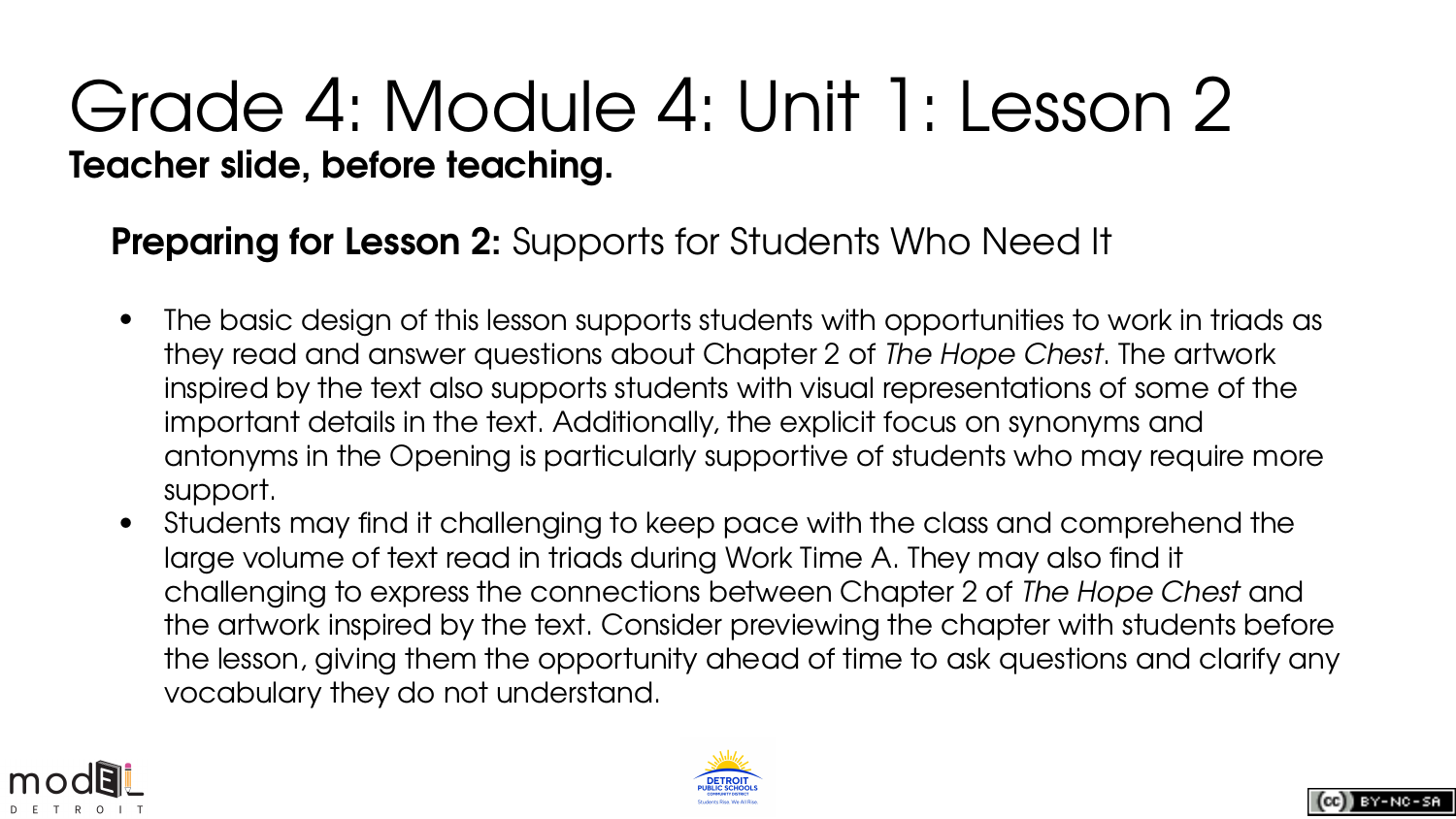

# Grade 4: Module 4: Unit 1: Lesson 2
Teacher slide, before teaching.

Preparing for Lesson 2: Supports for Students Who Need It

The basic design of this lesson supports students with opportunities to work in triads as they read and answer questions about Chapter 2 of The Hope Chest. The artwork inspired by the text also supports students with visual representations of some of the important details in the text. Additionally, the explicit focus on synonyms and antonyms in the Opening is particularly supportive of students who may require more support.
Students may find it challenging to keep pace with the class and comprehend the large volume of text read in triads during Work Time A. They may also find it challenging to express the connections between Chapter 2 of The Hope Chest and the artwork inspired by the text. Consider previewing the chapter with students before the lesson, giving them the opportunity ahead of time to ask questions and clarify any vocabulary they do not understand.